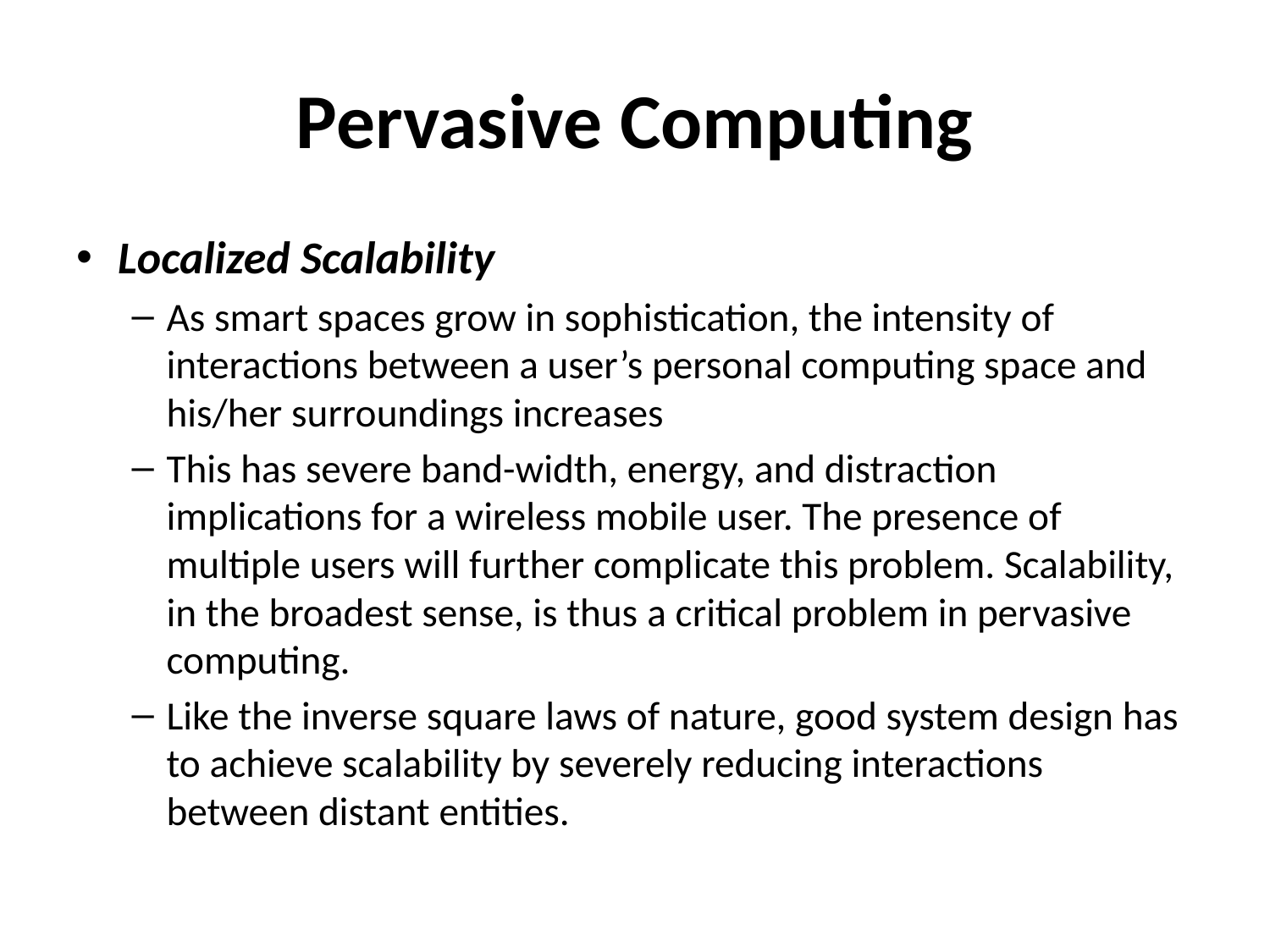

# Pervasive Computing
Localized Scalability
As smart spaces grow in sophistication, the intensity of interactions between a user’s personal computing space and his/her surroundings increases
This has severe band-width, energy, and distraction implications for a wireless mobile user. The presence of multiple users will further complicate this problem. Scalability, in the broadest sense, is thus a critical problem in pervasive computing.
Like the inverse square laws of nature, good system design has to achieve scalability by severely reducing interactions between distant entities.